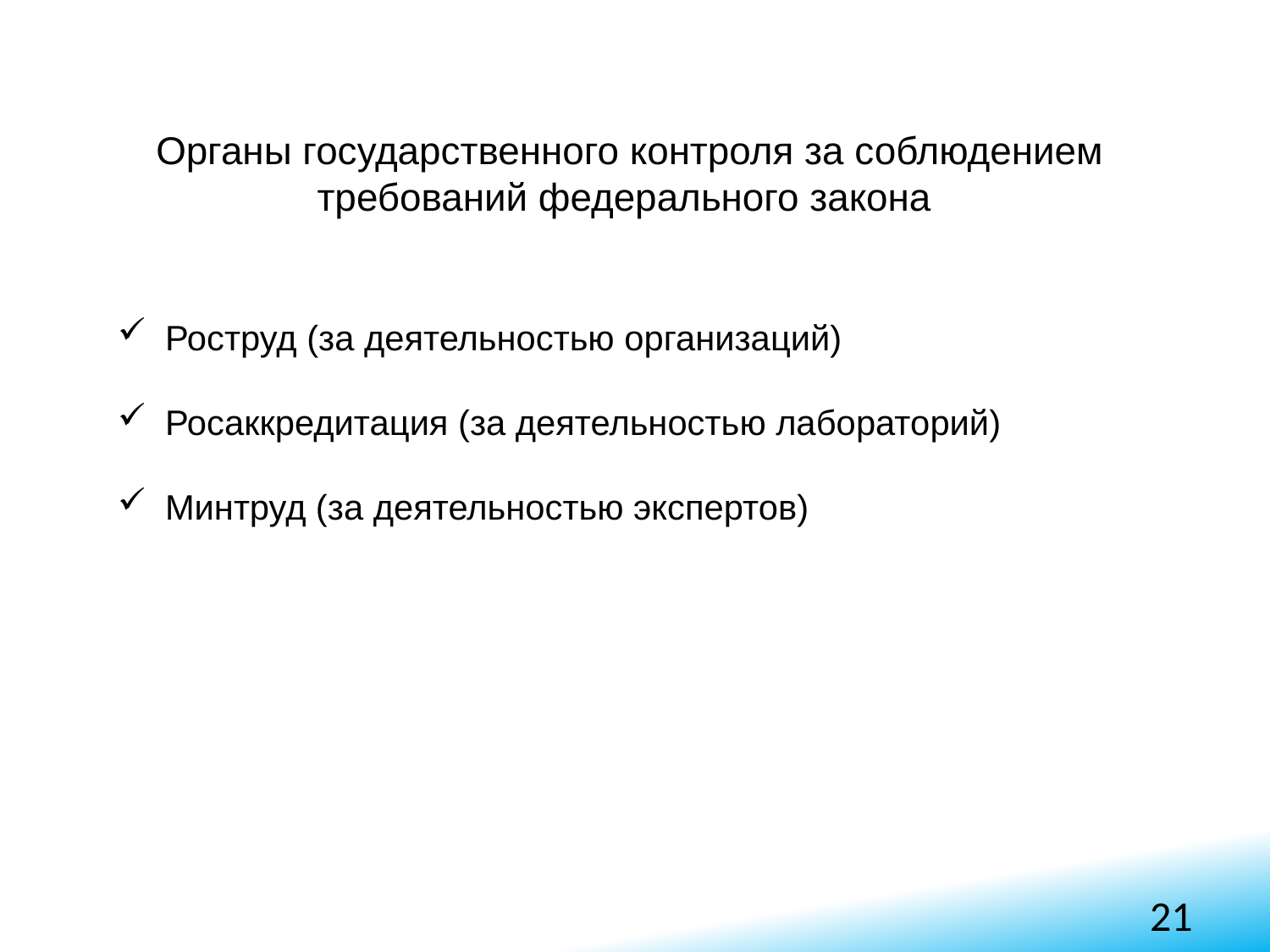

Органы государственного контроля за соблюдением требований федерального закона
Роструд (за деятельностью организаций)

Росаккредитация (за деятельностью лабораторий)

Минтруд (за деятельностью экспертов)
21